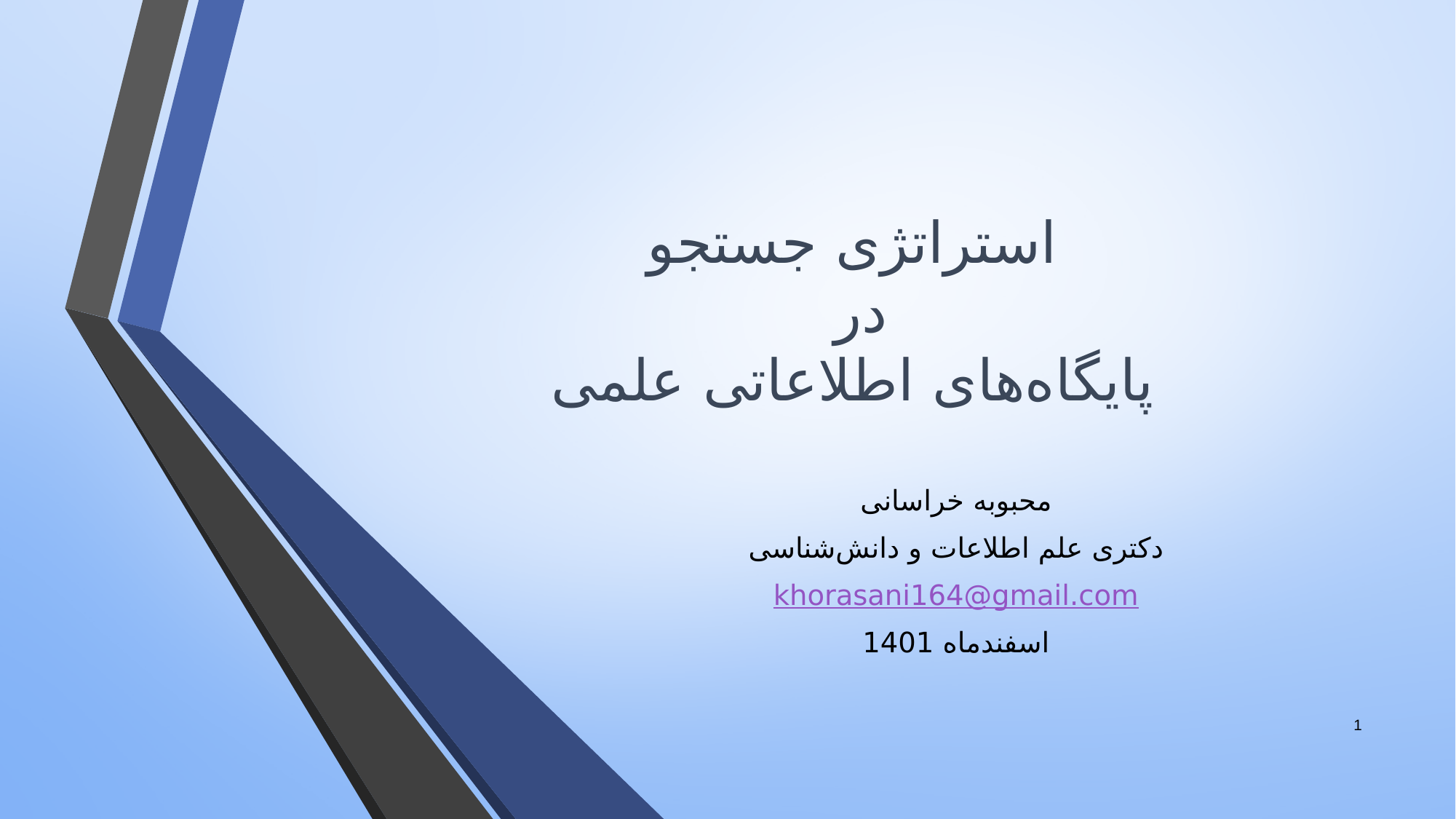

# استراتژی جستجو در پایگاه‌های اطلاعاتی علمی
محبوبه خراسانی
دکتری علم اطلاعات و دانش‌شناسی
khorasani164@gmail.com
اسفندماه 1401

1